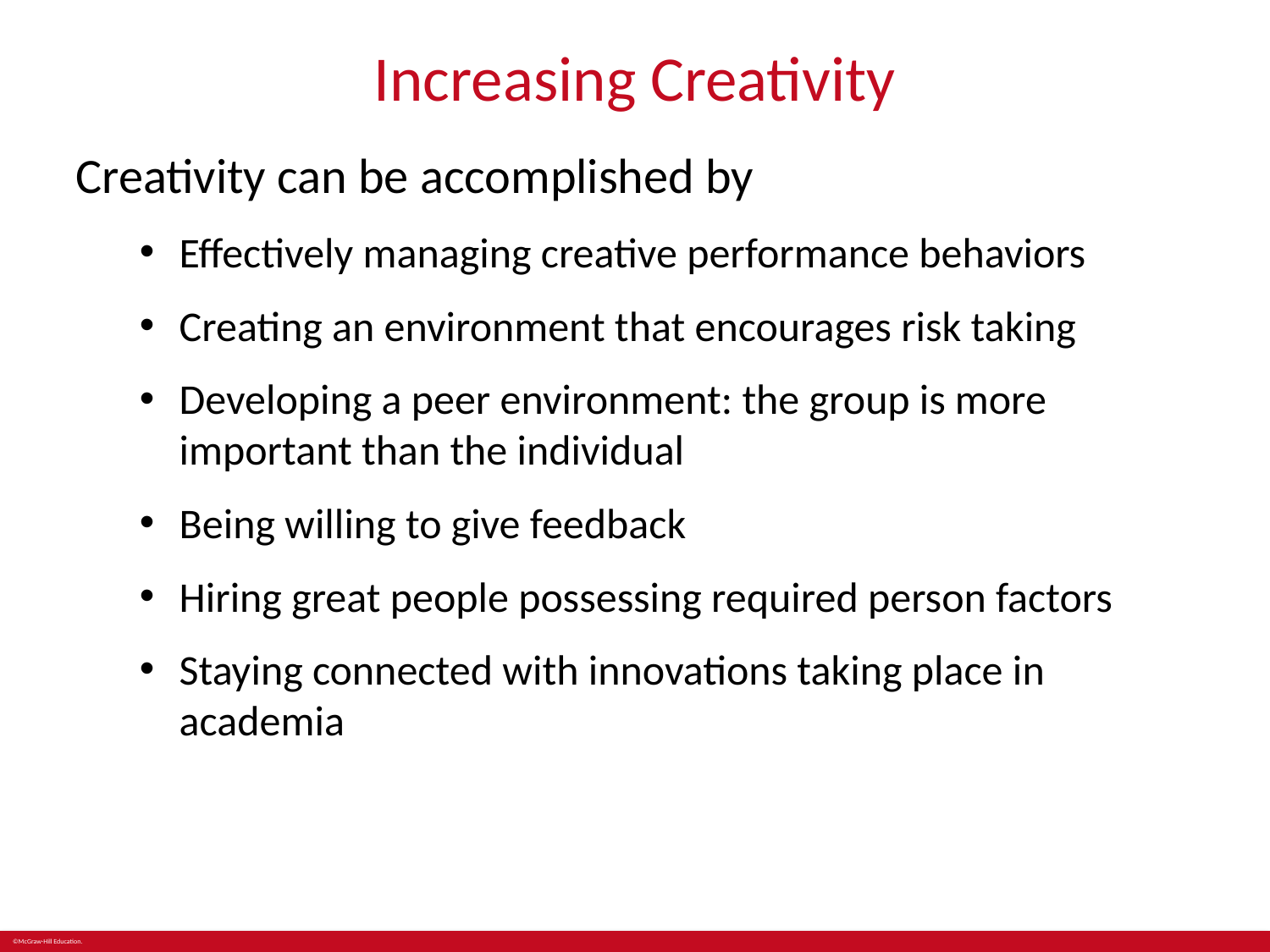

# Increasing Creativity
Creativity can be accomplished by
Effectively managing creative performance behaviors
Creating an environment that encourages risk taking
Developing a peer environment: the group is more important than the individual
Being willing to give feedback
Hiring great people possessing required person factors
Staying connected with innovations taking place in academia